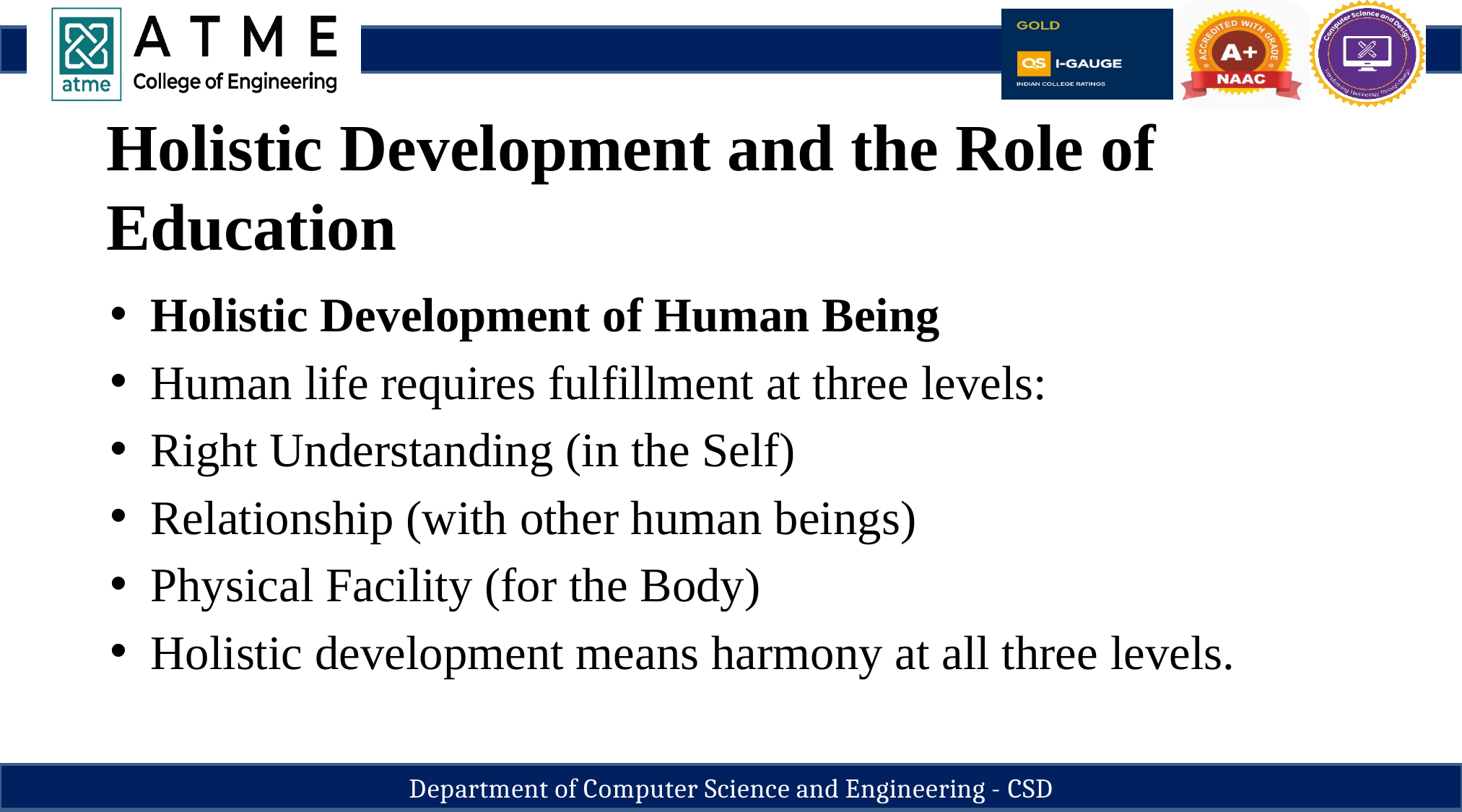

Holistic Development and the Role of Education
Holistic Development of Human Being
Human life requires fulfillment at three levels:
Right Understanding (in the Self)
Relationship (with other human beings)
Physical Facility (for the Body)
Holistic development means harmony at all three levels.

Department of Computer Science and Engineering - CSD